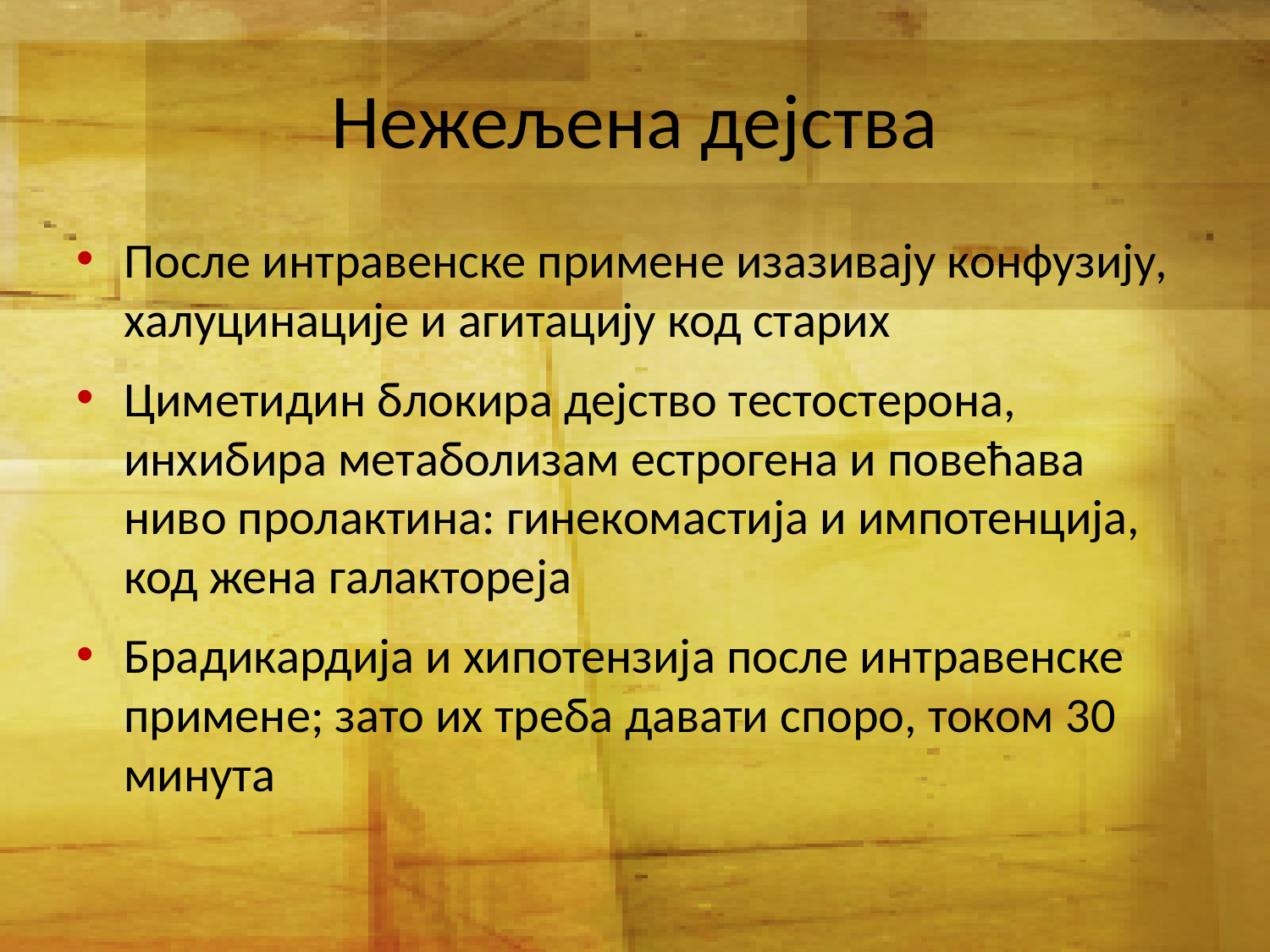

# Нежељена дејства
После интравенске примене изазивају конфузију, халуцинације и агитацију код старих
Циметидин блокира дејство тестостерона, инхибира метаболизам естрогена и повећава ниво пролактина: гинекомастија и импотенција, код жена галактореја
Брадикардија и хипотензија после интравенске примене; зато их треба давати споро, током 30 минута